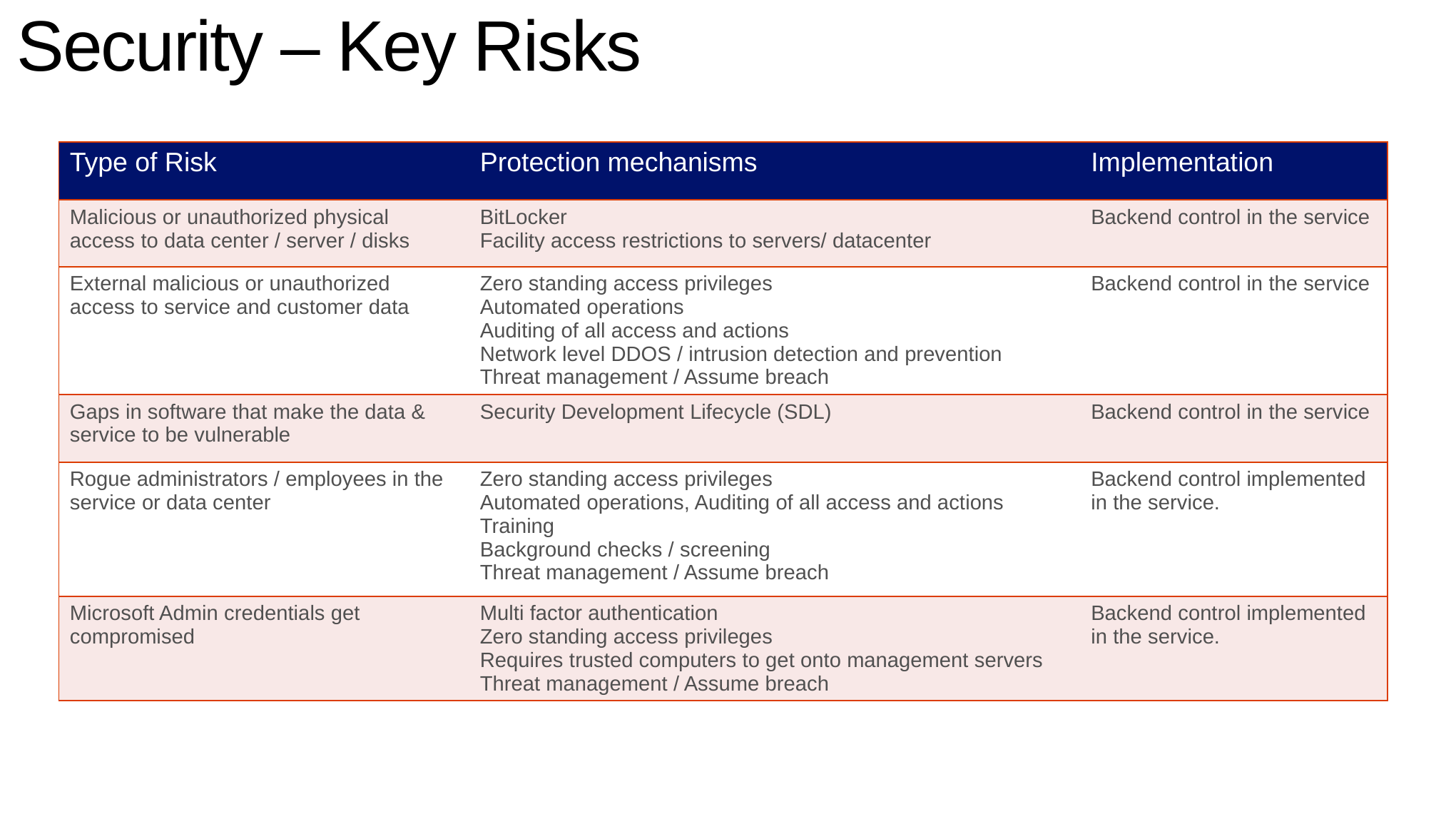

Security – Key Risks
| Type of Risk | Protection mechanisms | Implementation |
| --- | --- | --- |
| Malicious or unauthorized physical access to data center / server / disks | BitLocker Facility access restrictions to servers/ datacenter | Backend control in the service |
| External malicious or unauthorized access to service and customer data | Zero standing access privileges Automated operations Auditing of all access and actions Network level DDOS / intrusion detection and prevention Threat management / Assume breach | Backend control in the service |
| Gaps in software that make the data & service to be vulnerable | Security Development Lifecycle (SDL) | Backend control in the service |
| Rogue administrators / employees in the service or data center | Zero standing access privileges Automated operations, Auditing of all access and actions Training Background checks / screening Threat management / Assume breach | Backend control implemented in the service. |
| Microsoft Admin credentials get compromised | Multi factor authentication Zero standing access privileges Requires trusted computers to get onto management servers Threat management / Assume breach | Backend control implemented in the service. |